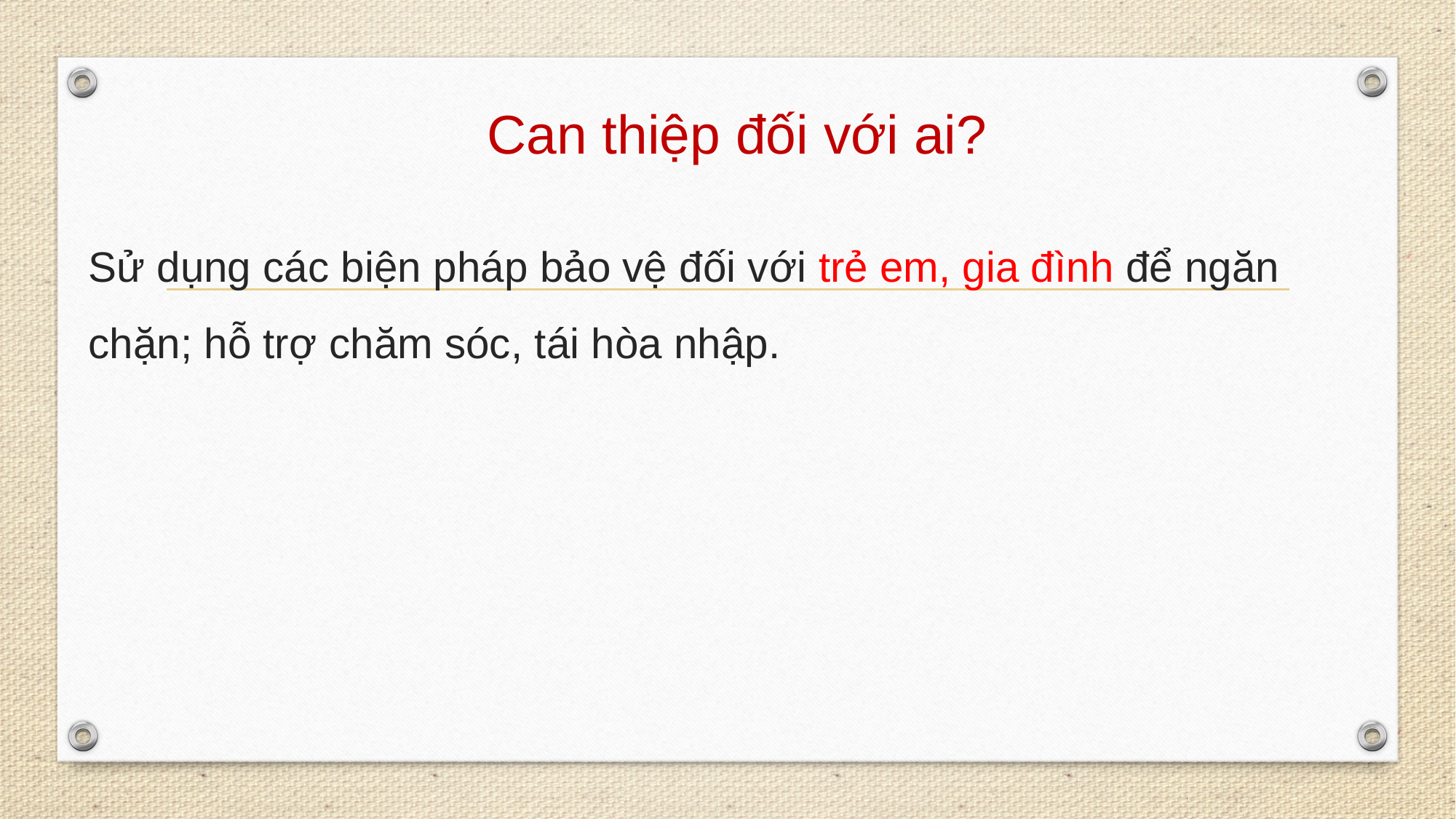

# Can thiệp đối với ai?
Sử dụng các biện pháp bảo vệ đối với trẻ em, gia đình để ngăn chặn; hỗ trợ chăm sóc, tái hòa nhập.